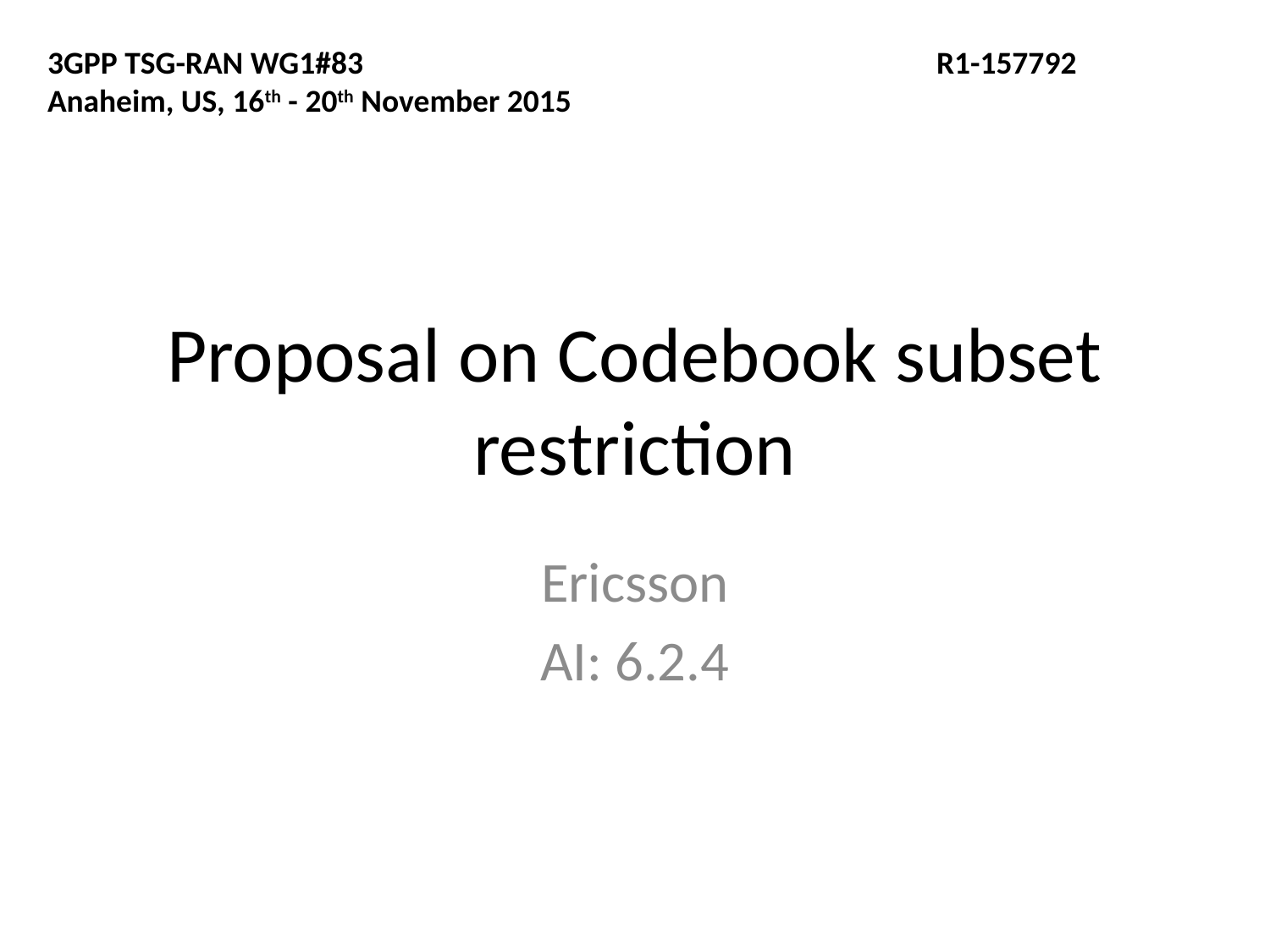

3GPP TSG-RAN WG1#83					R1-157792
Anaheim, US, 16th - 20th November 2015
# Proposal on Codebook subset restriction
Ericsson
AI: 6.2.4